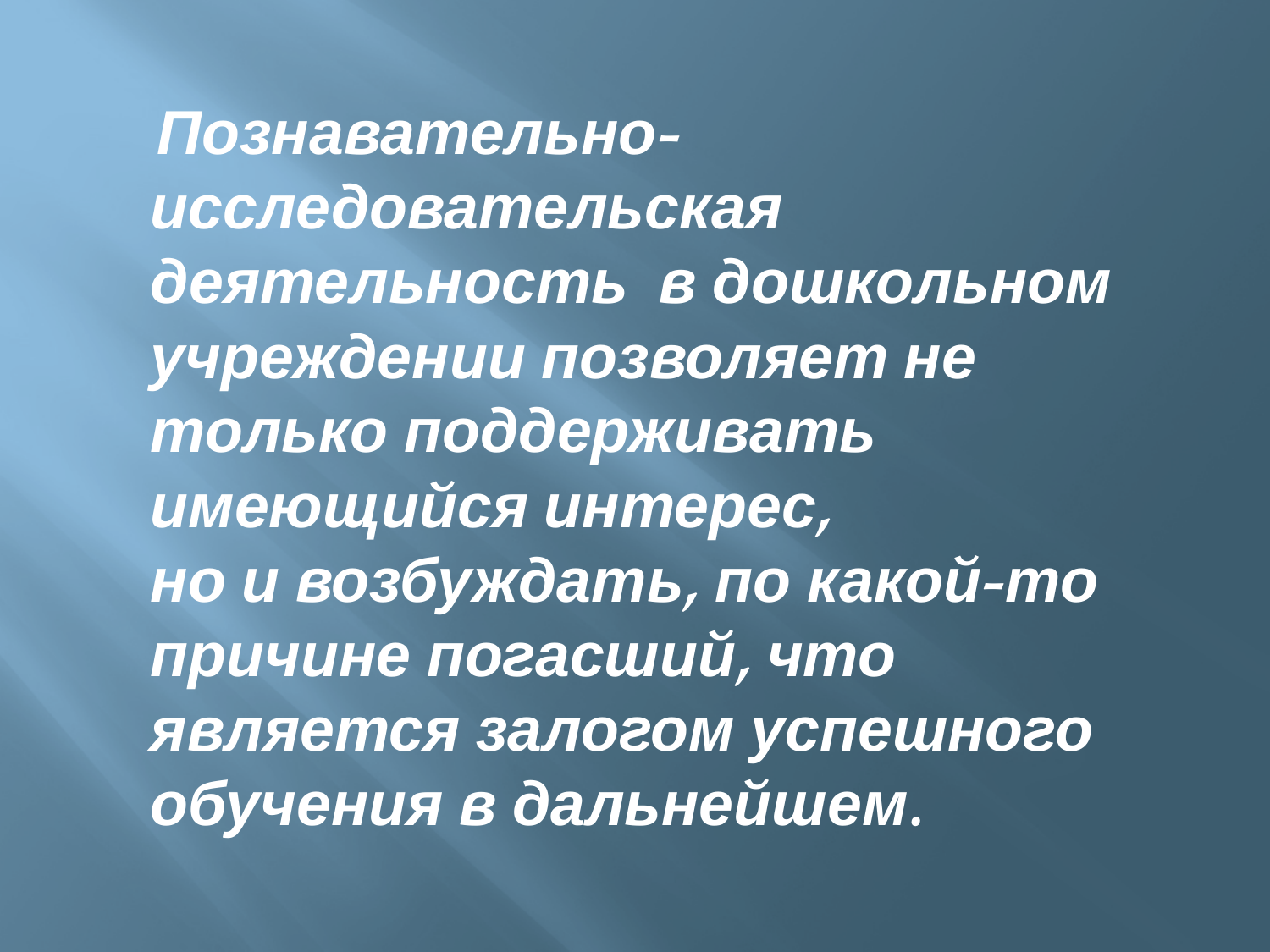

Познавательно-исследовательская деятельность  в дошкольном учреждении позволяет не только поддерживать имеющийся интерес,
но и возбуждать, по какой-то причине погасший, что является залогом успешного обучения в дальнейшем.